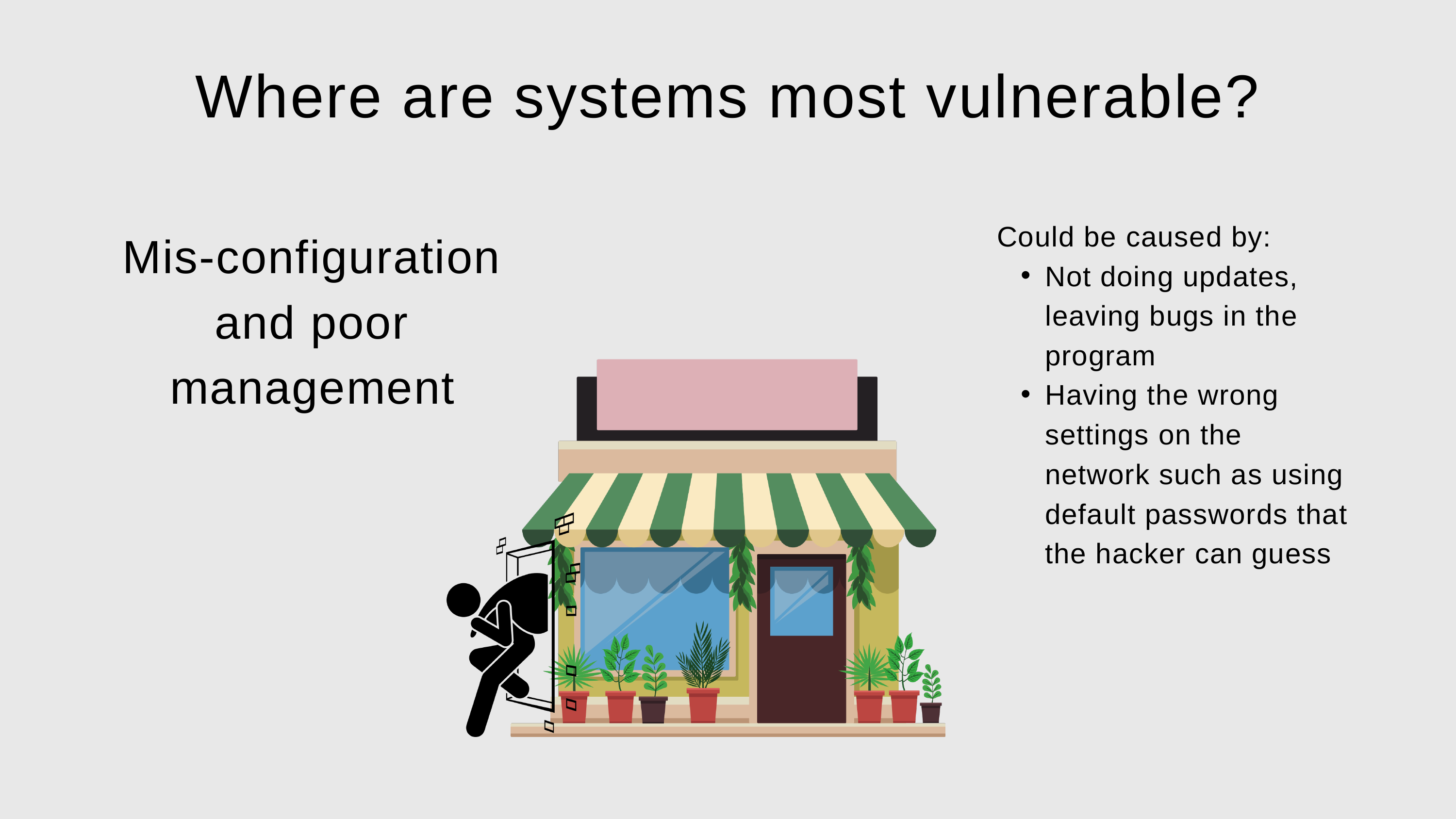

Where are systems most vulnerable?
Could be caused by:
Not doing updates, leaving bugs in the program
Having the wrong settings on the network such as using default passwords that the hacker can guess
Mis-configuration and poor management